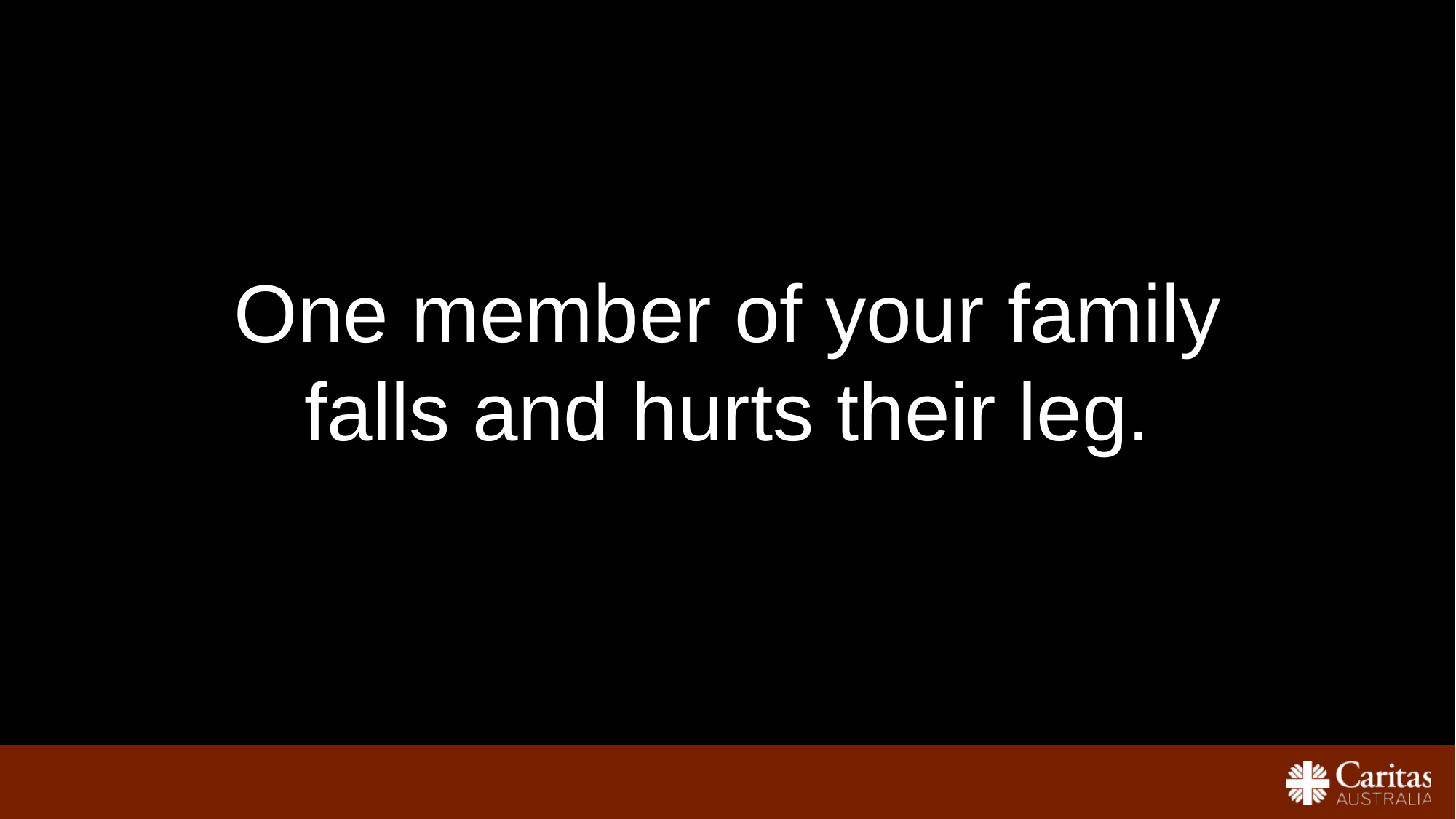

One member of your family falls and hurts their leg.